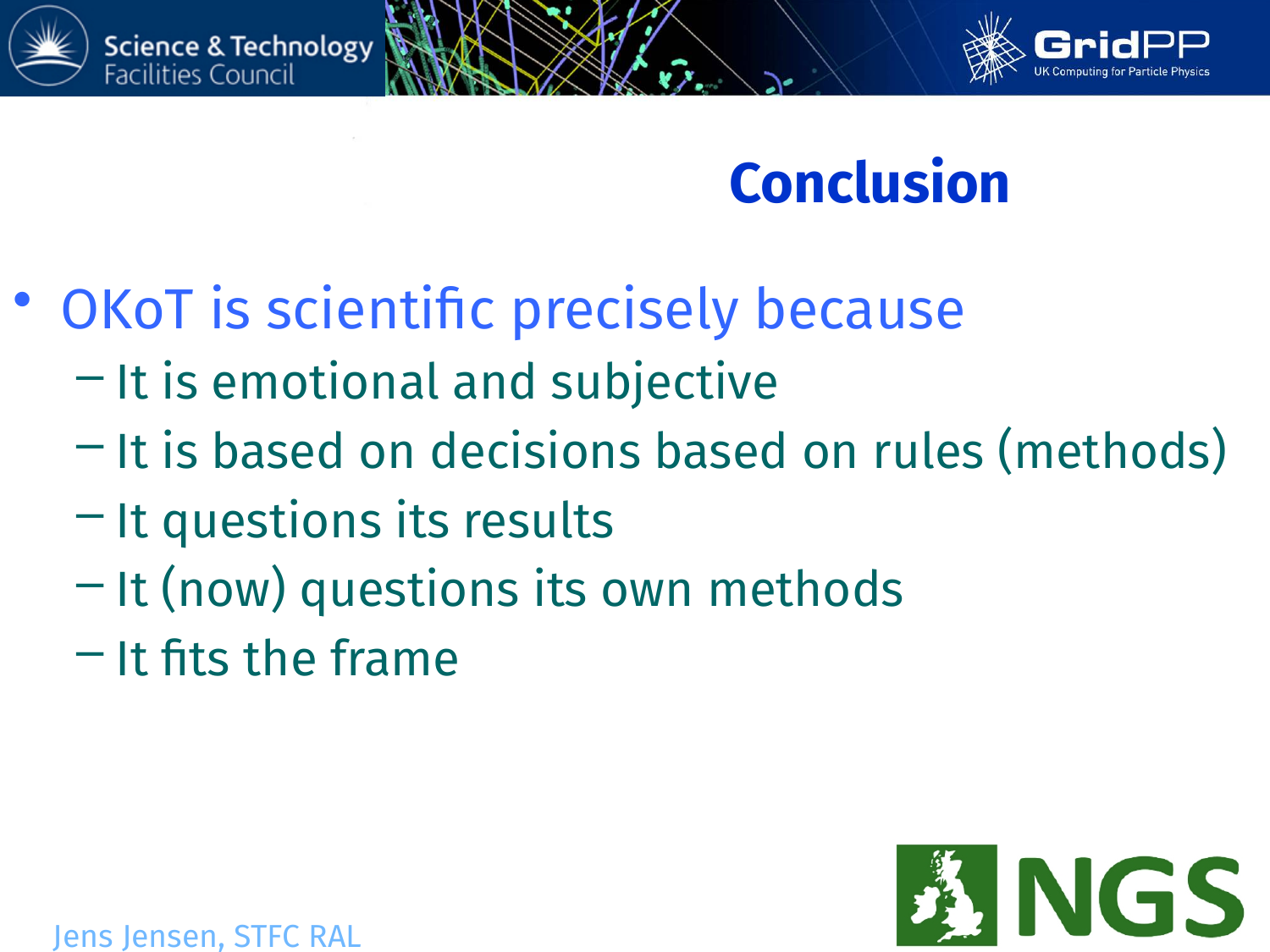

# Conclusion
OKoT is scientific precisely because
It is emotional and subjective
It is based on decisions based on rules (methods)
It questions its results
It (now) questions its own methods
It fits the frame